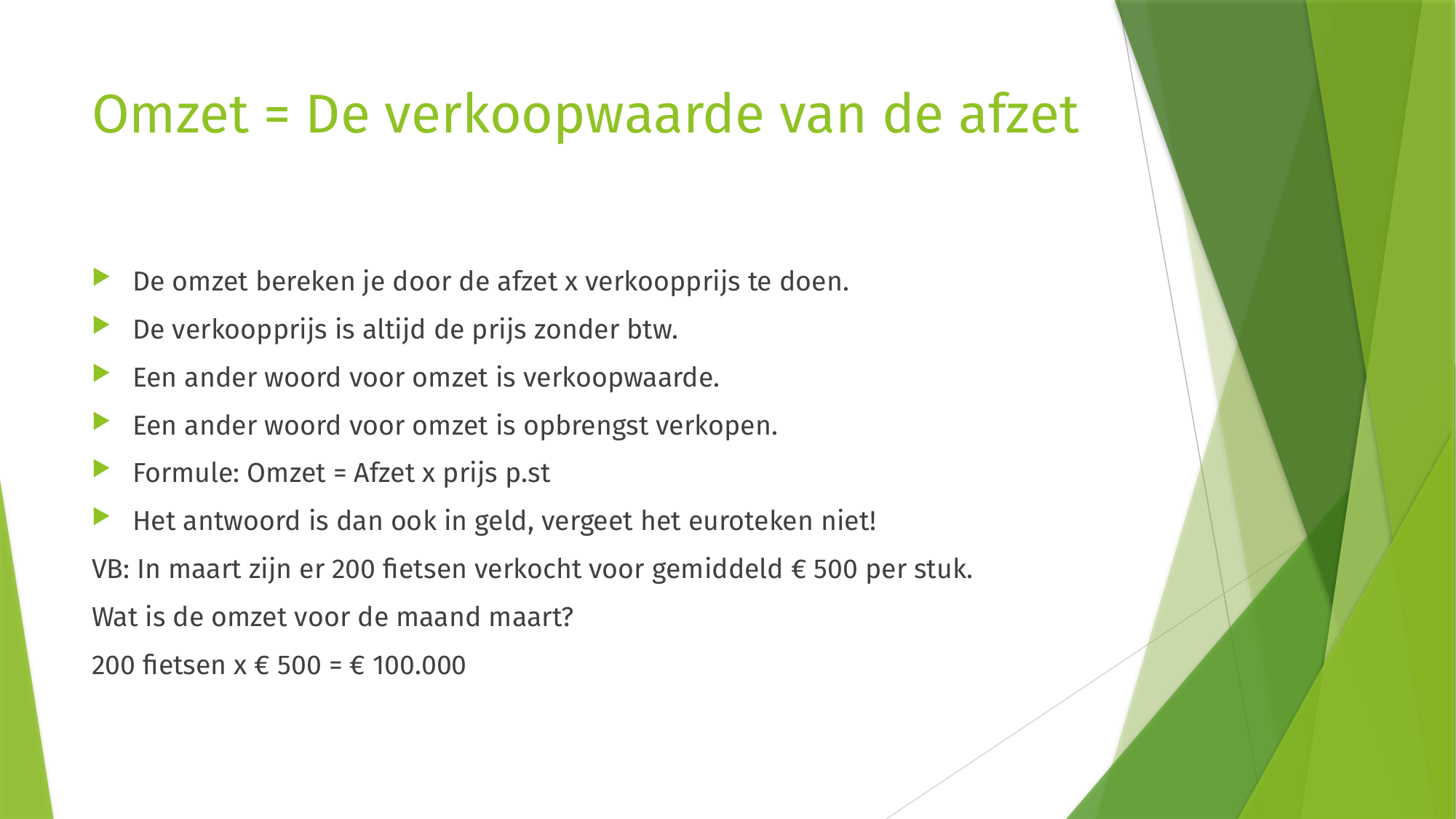

# Omzet = De verkoopwaarde van de afzet
De omzet bereken je door de afzet x verkoopprijs te doen.
De verkoopprijs is altijd de prijs zonder btw.
Een ander woord voor omzet is verkoopwaarde.
Een ander woord voor omzet is opbrengst verkopen.
Formule: Omzet = Afzet x prijs p.st
Het antwoord is dan ook in geld, vergeet het euroteken niet!
VB: In maart zijn er 200 fietsen verkocht voor gemiddeld € 500 per stuk.
Wat is de omzet voor de maand maart?
200 fietsen x € 500 = € 100.000